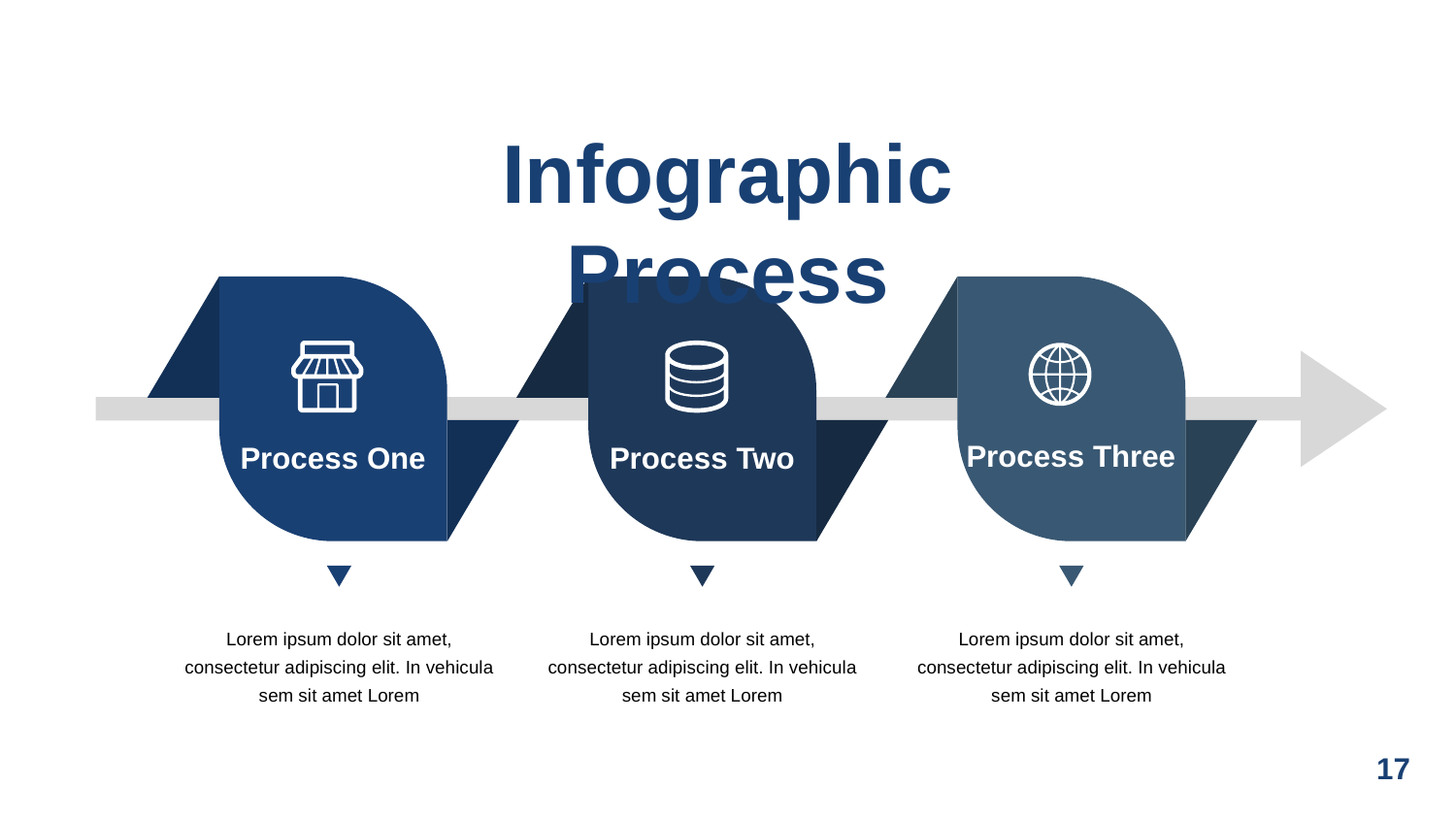

Infographic Process

Process Two

Process One

Process Three

Lorem ipsum dolor sit amet, consectetur adipiscing elit. In vehicula sem sit amet Lorem

Lorem ipsum dolor sit amet, consectetur adipiscing elit. In vehicula sem sit amet Lorem

Lorem ipsum dolor sit amet, consectetur adipiscing elit. In vehicula sem sit amet Lorem